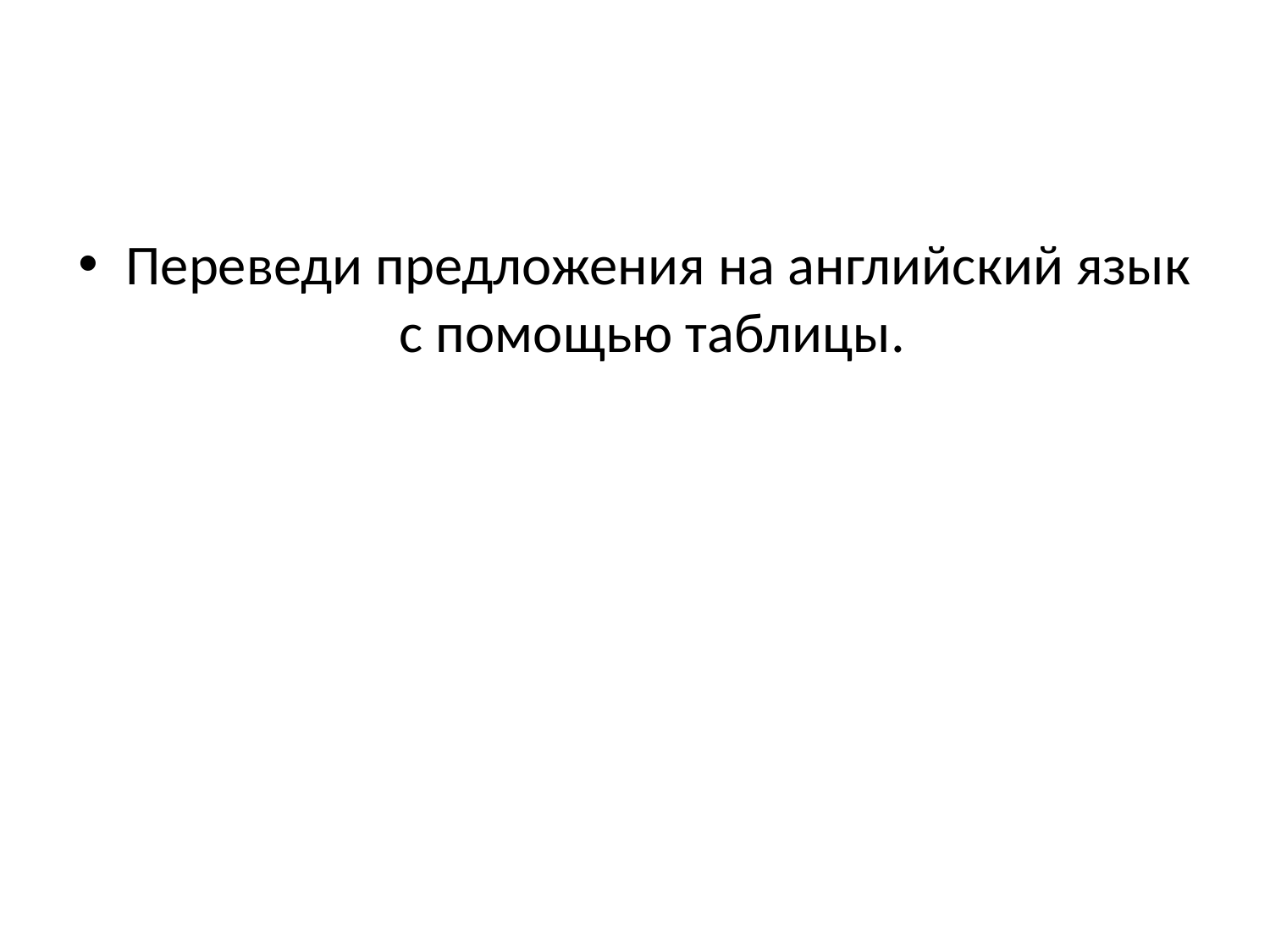

Переведи предложения на английский язык с помощью таблицы.